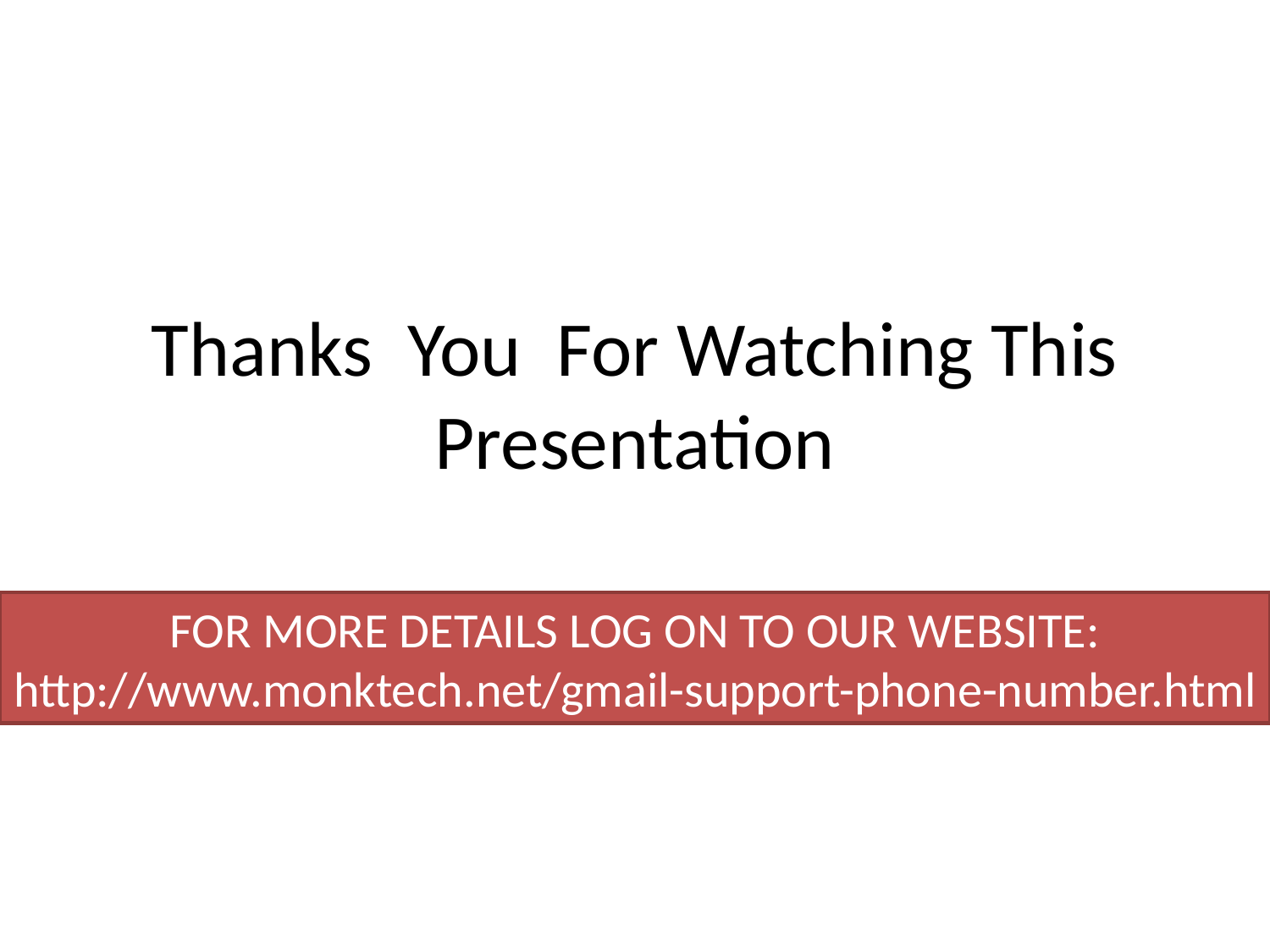

# Thanks  You  For Watching This Presentation
FOR MORE DETAILS LOG ON TO OUR WEBSITE:
http://www.monktech.net/gmail-support-phone-number.html